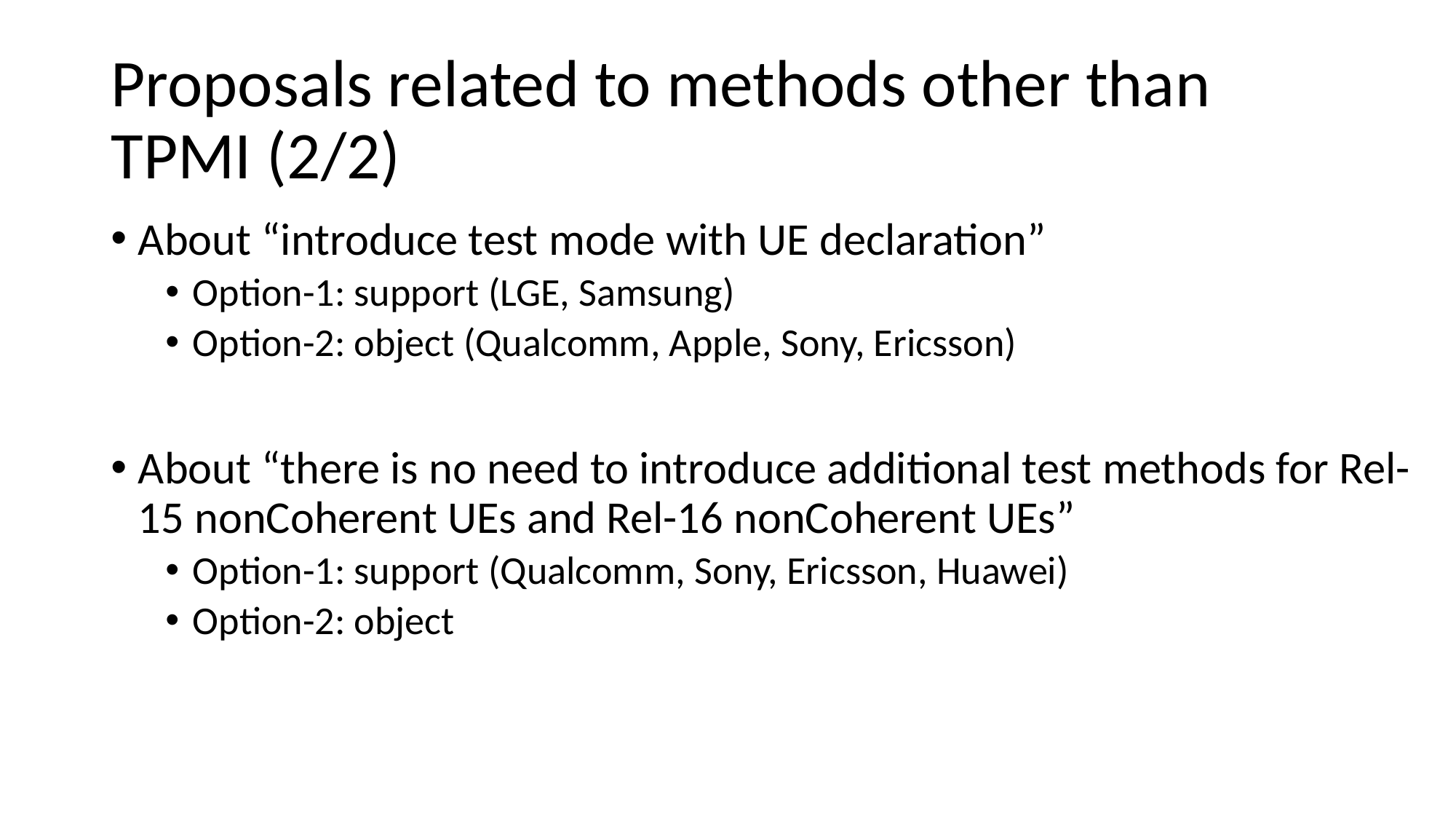

# Proposals related to methods other than TPMI (2/2)
About “introduce test mode with UE declaration”
Option-1: support (LGE, Samsung)
Option-2: object (Qualcomm, Apple, Sony, Ericsson)

About “there is no need to introduce additional test methods for Rel-15 nonCoherent UEs and Rel-16 nonCoherent UEs”
Option-1: support (Qualcomm, Sony, Ericsson, Huawei)
Option-2: object